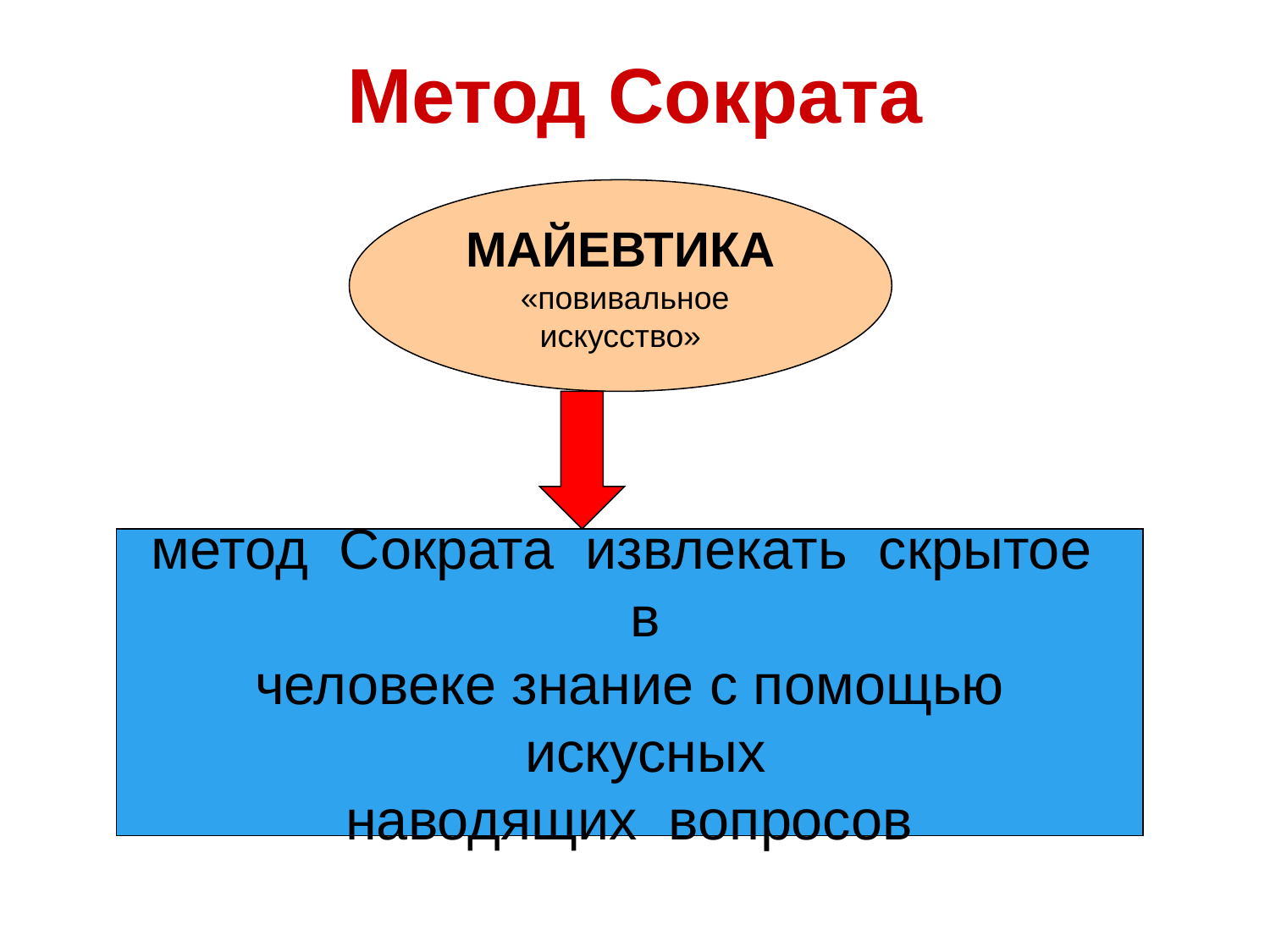

# Метод Сократа

МАЙЕВТИКА
 «повивальное искусство»

метод  Сократа  извлекать  скрытое  в
человеке знание с помощью искусных
наводящих  вопросов